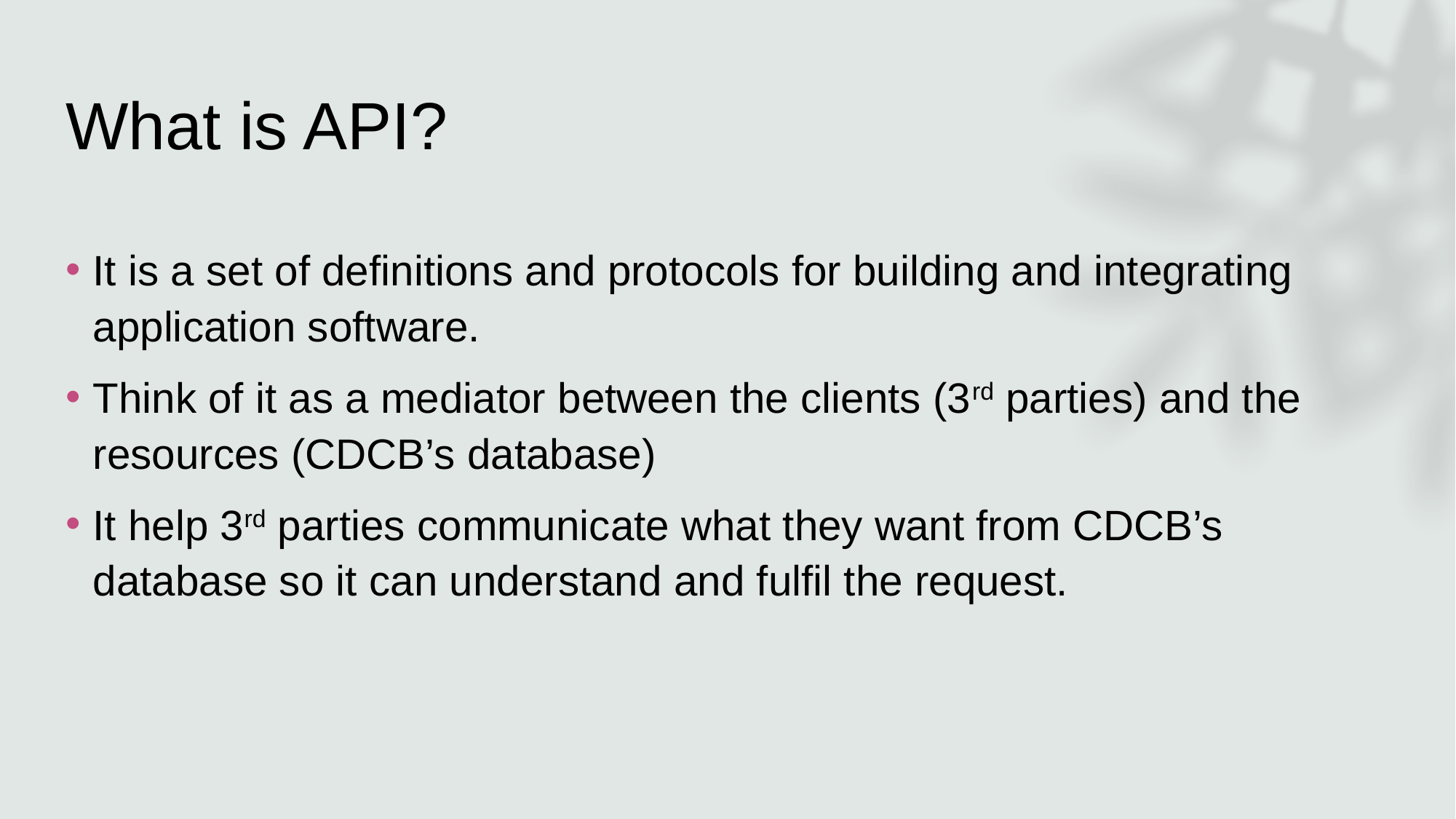

# What is API?
It is a set of definitions and protocols for building and integrating application software.
Think of it as a mediator between the clients (3rd parties) and the resources (CDCB’s database)
It help 3rd parties communicate what they want from CDCB’s database so it can understand and fulfil the request.